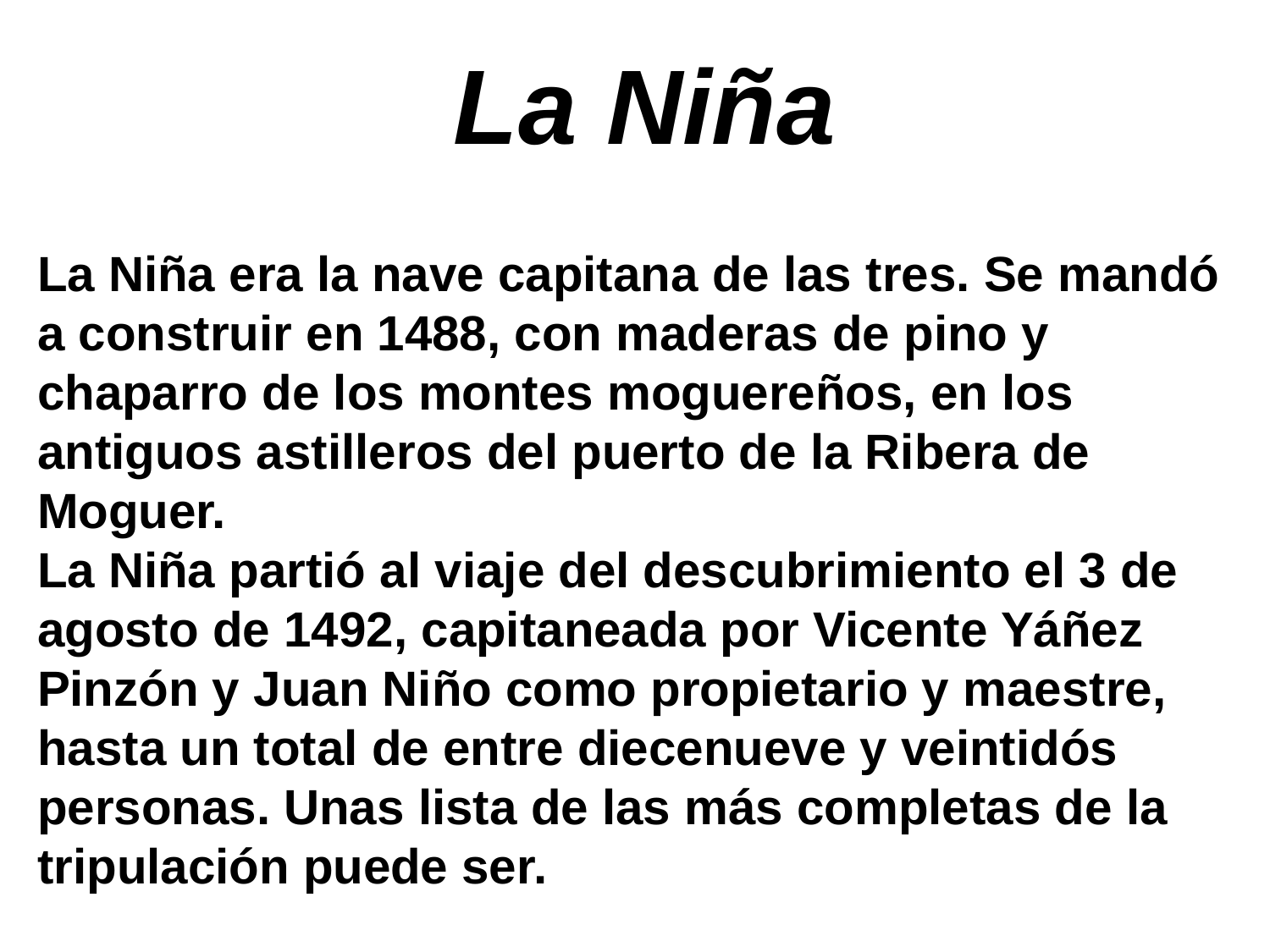

# La Niña
La Niña era la nave capitana de las tres. Se mandó a construir en 1488, con maderas de pino y chaparro de los montes moguereños, en los antiguos astilleros del puerto de la Ribera de Moguer.
La Niña partió al viaje del descubrimiento el 3 de agosto de 1492, capitaneada por Vicente Yáñez Pinzón y Juan Niño como propietario y maestre, hasta un total de entre diecenueve y veintidós personas. Unas lista de las más completas de la tripulación puede ser.